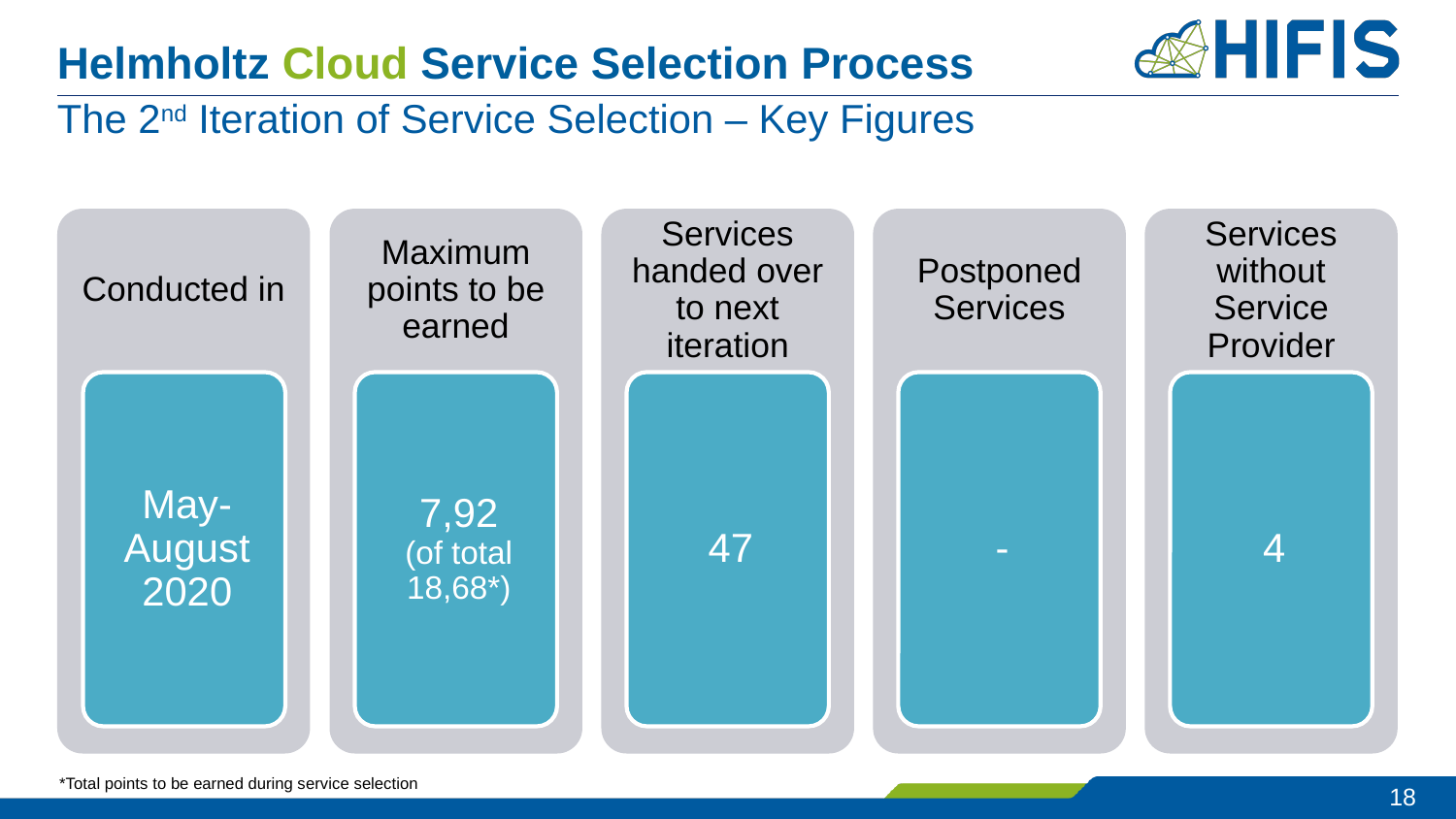

# Helmholtz Cloud Service Selection Process
The 2nd Iteration of Service Selection – Key Figures
Conducted in
May-August 2020
Maximum points to be earned
7,92
(of total 18,68*)
Services handed over to next iteration
47
Postponed Services
-
Services without Service Provider
4
*Total points to be earned during service selection